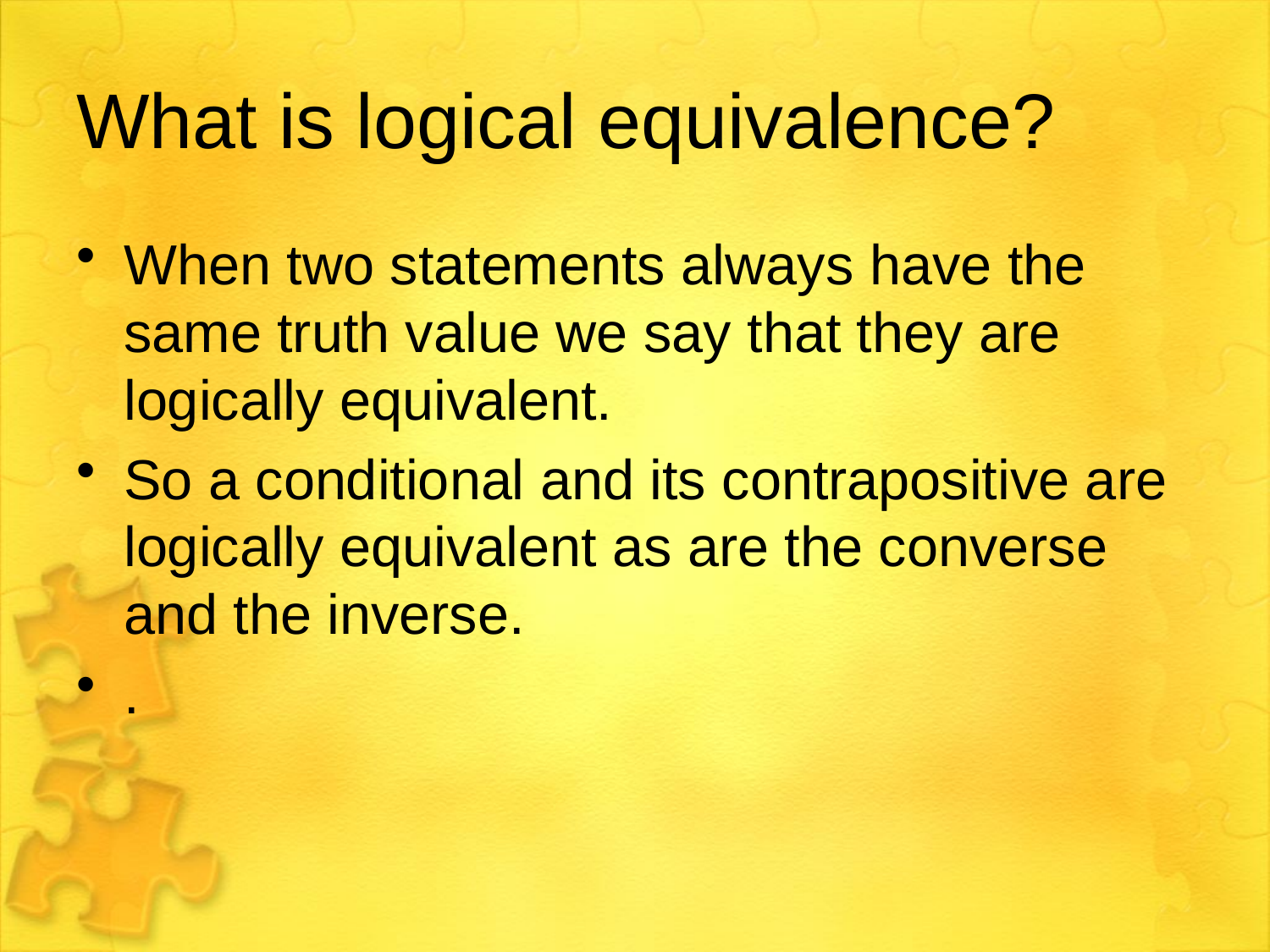

# What is logical equivalence?
When two statements always have the same truth value we say that they are logically equivalent.
So a conditional and its contrapositive are logically equivalent as are the converse and the inverse.
.